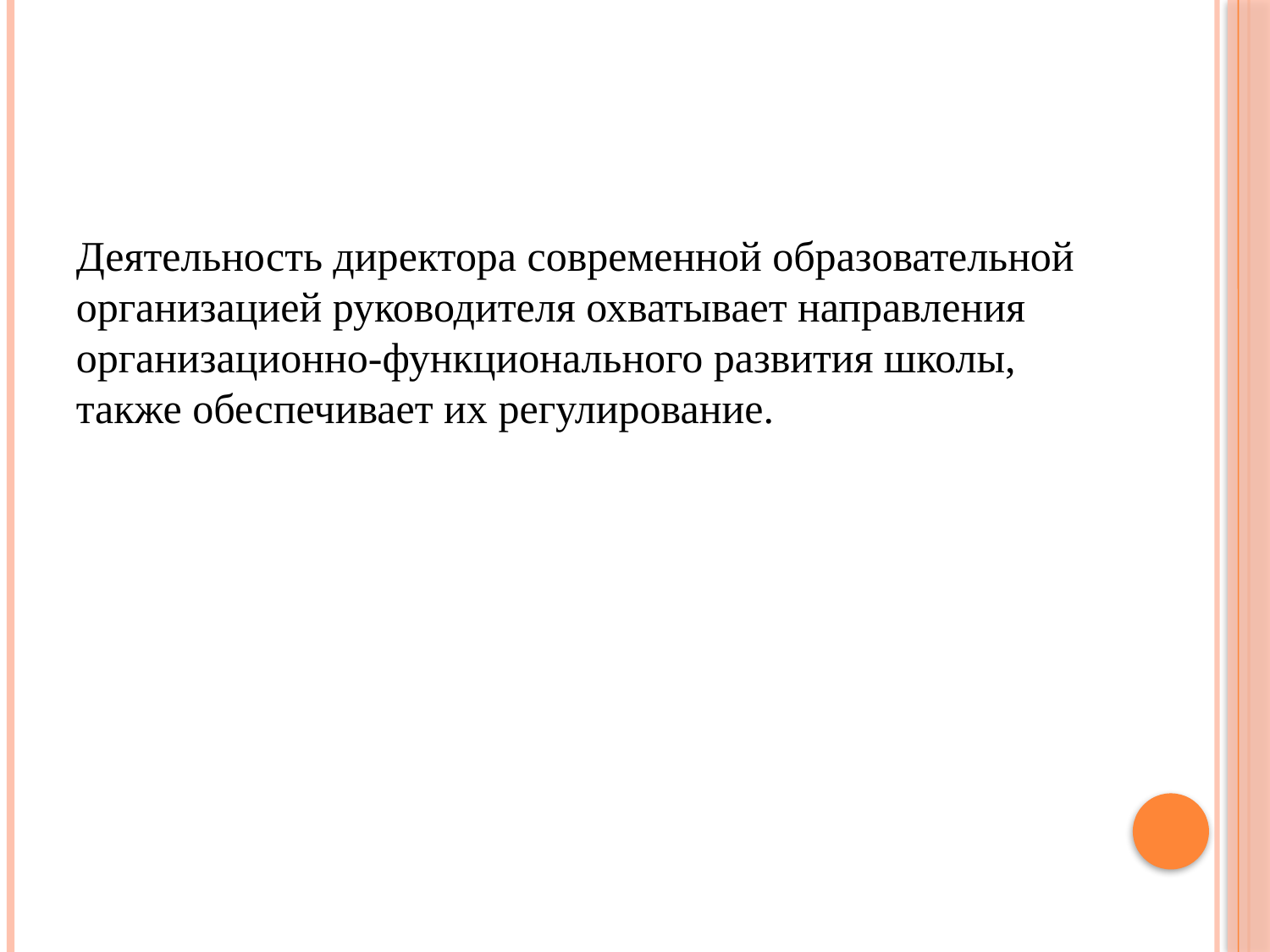

#
Деятельность директора современной образовательной организацией руководителя охватывает направления организационно-функционального развития школы, также обеспечивает их регулирование.